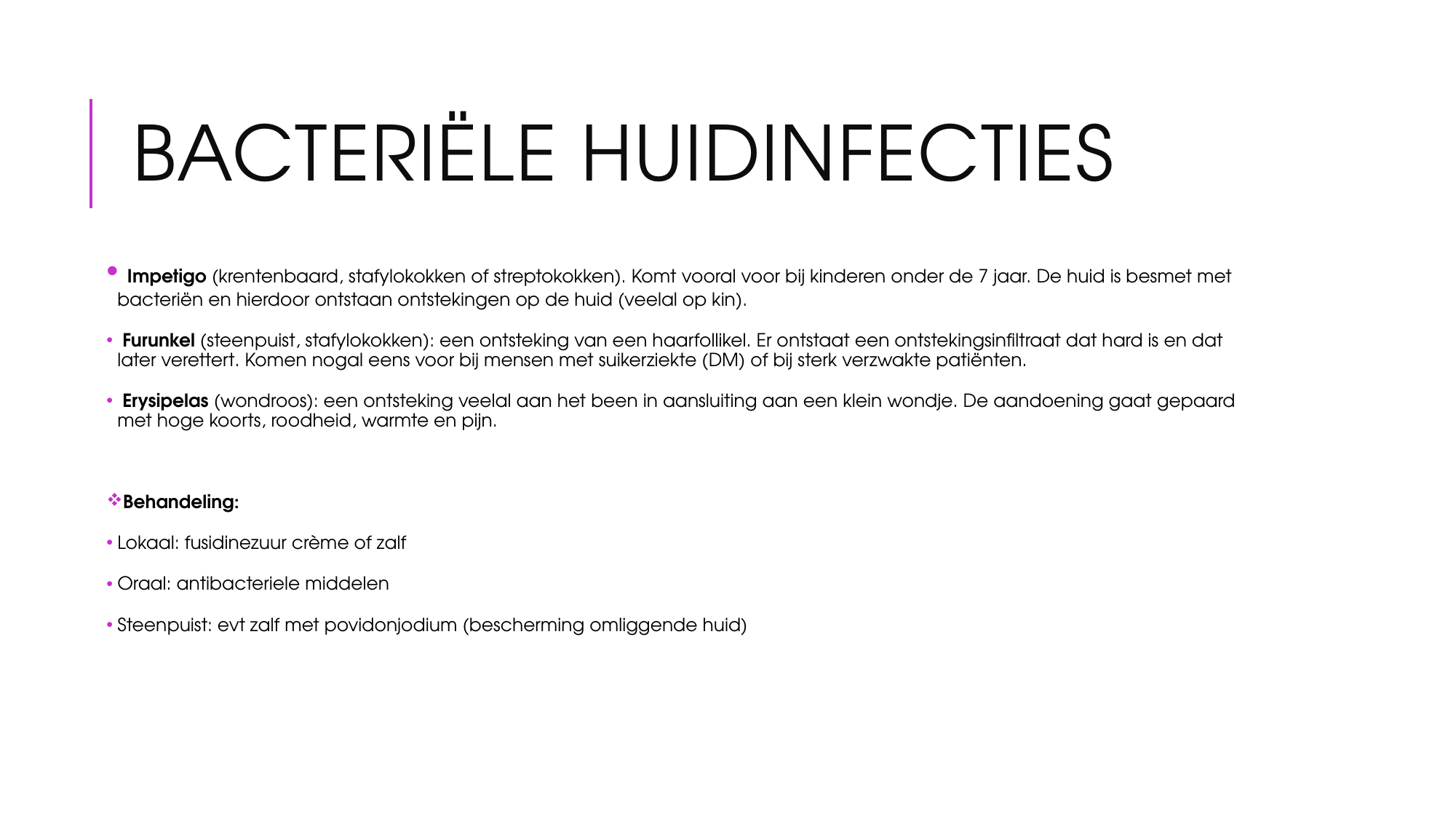

# Bacteriële huidinfecties
 Impetigo (krentenbaard, stafylokokken of streptokokken). Komt vooral voor bij kinderen onder de 7 jaar. De huid is besmet met bacteriën en hierdoor ontstaan ontstekingen op de huid (veelal op kin).
 Furunkel (steenpuist, stafylokokken): een ontsteking van een haarfollikel. Er ontstaat een ontstekingsinfiltraat dat hard is en dat later verettert. Komen nogal eens voor bij mensen met suikerziekte (DM) of bij sterk verzwakte patiënten.
 Erysipelas (wondroos): een ontsteking veelal aan het been in aansluiting aan een klein wondje. De aandoening gaat gepaard met hoge koorts, roodheid, warmte en pijn.

Behandeling:
Lokaal: fusidinezuur crème of zalf
Oraal: antibacteriele middelen
Steenpuist: evt zalf met povidonjodium (bescherming omliggende huid)